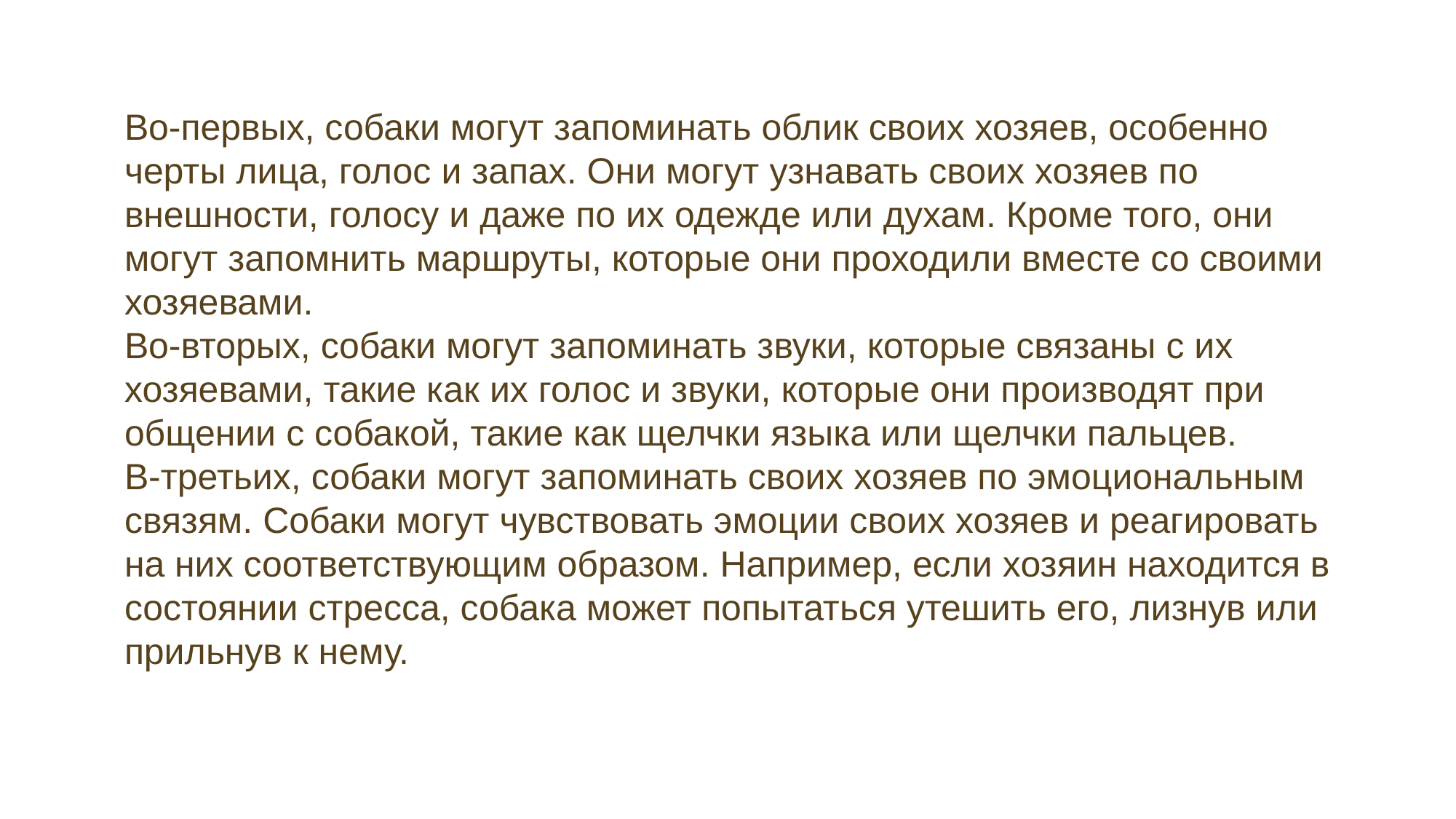

Во-первых, собаки могут запоминать облик своих хозяев, особенно черты лица, голос и запах. Они могут узнавать своих хозяев по внешности, голосу и даже по их одежде или духам. Кроме того, они могут запомнить маршруты, которые они проходили вместе со своими хозяевами.
Во-вторых, собаки могут запоминать звуки, которые связаны с их хозяевами, такие как их голос и звуки, которые они производят при общении с собакой, такие как щелчки языка или щелчки пальцев.
В-третьих, собаки могут запоминать своих хозяев по эмоциональным связям. Собаки могут чувствовать эмоции своих хозяев и реагировать на них соответствующим образом. Например, если хозяин находится в состоянии стресса, собака может попытаться утешить его, лизнув или прильнув к нему.